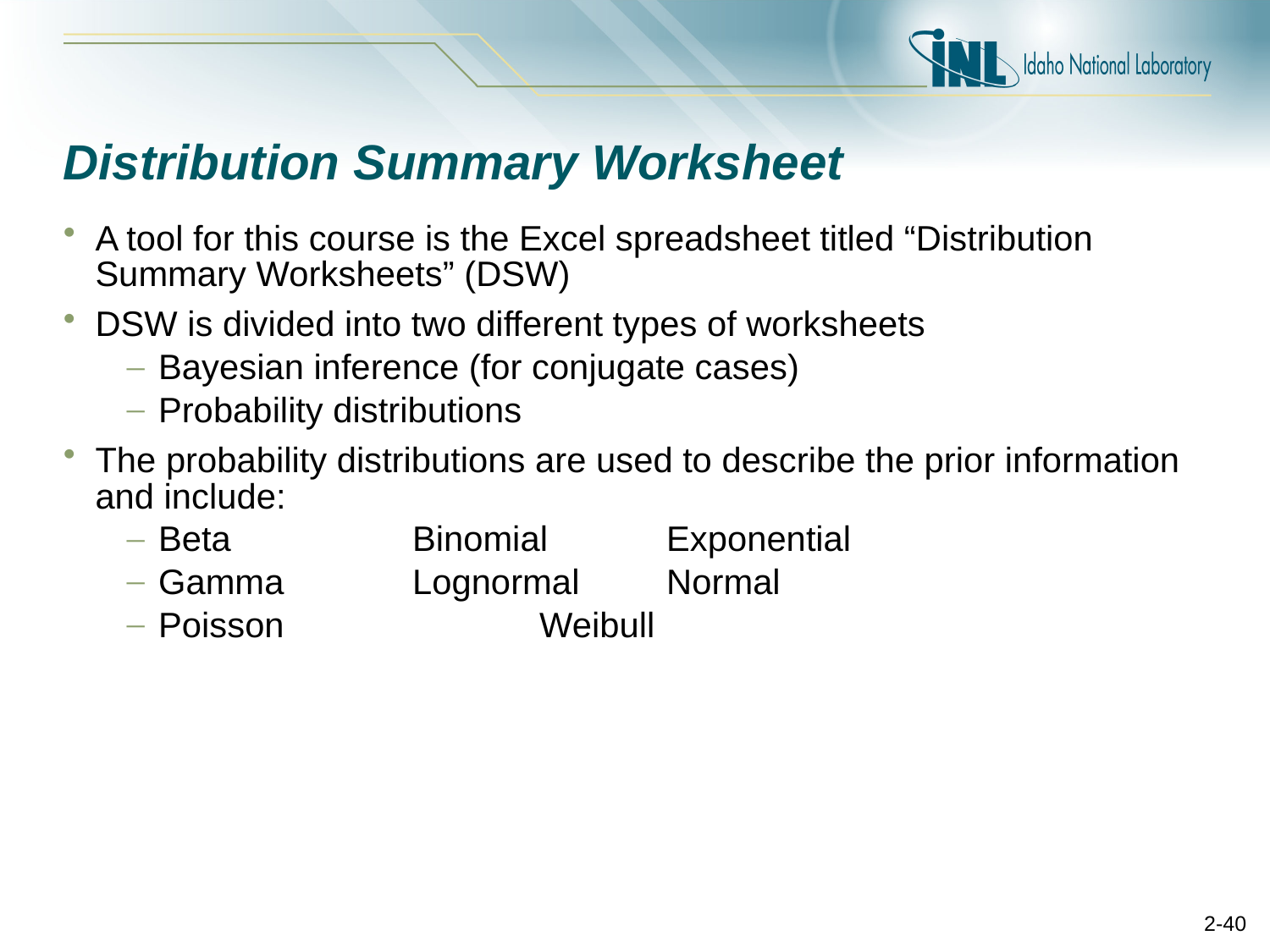

# Distribution Summary Worksheet
A tool for this course is the Excel spreadsheet titled “Distribution Summary Worksheets” (DSW)
DSW is divided into two different types of worksheets
Bayesian inference (for conjugate cases)
Probability distributions
The probability distributions are used to describe the prior information and include:
Beta		Binomial	Exponential
Gamma		Lognormal	Normal
Poisson 		Weibull

2-40